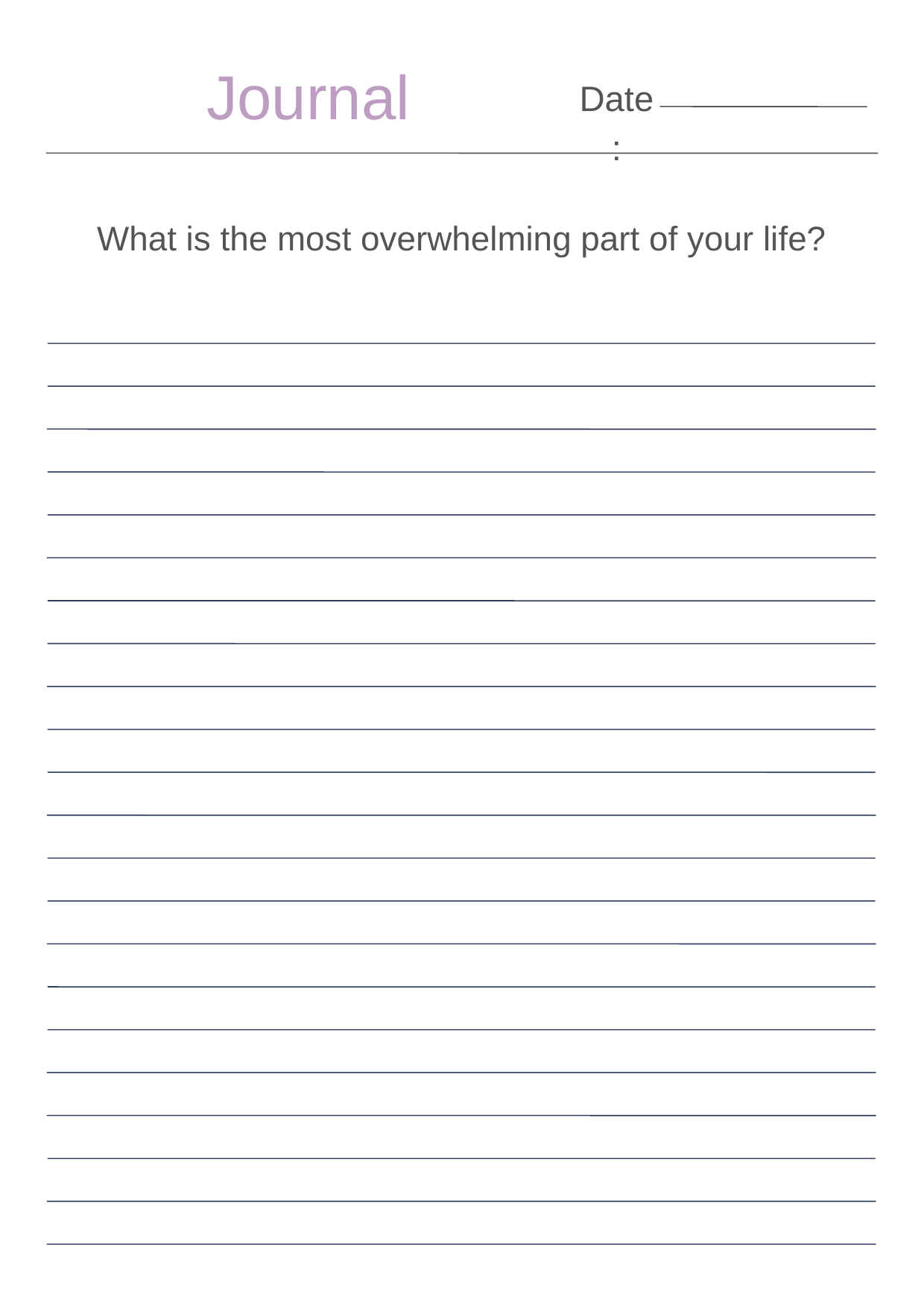

Journal
Date:

What is the most overwhelming part of your life?